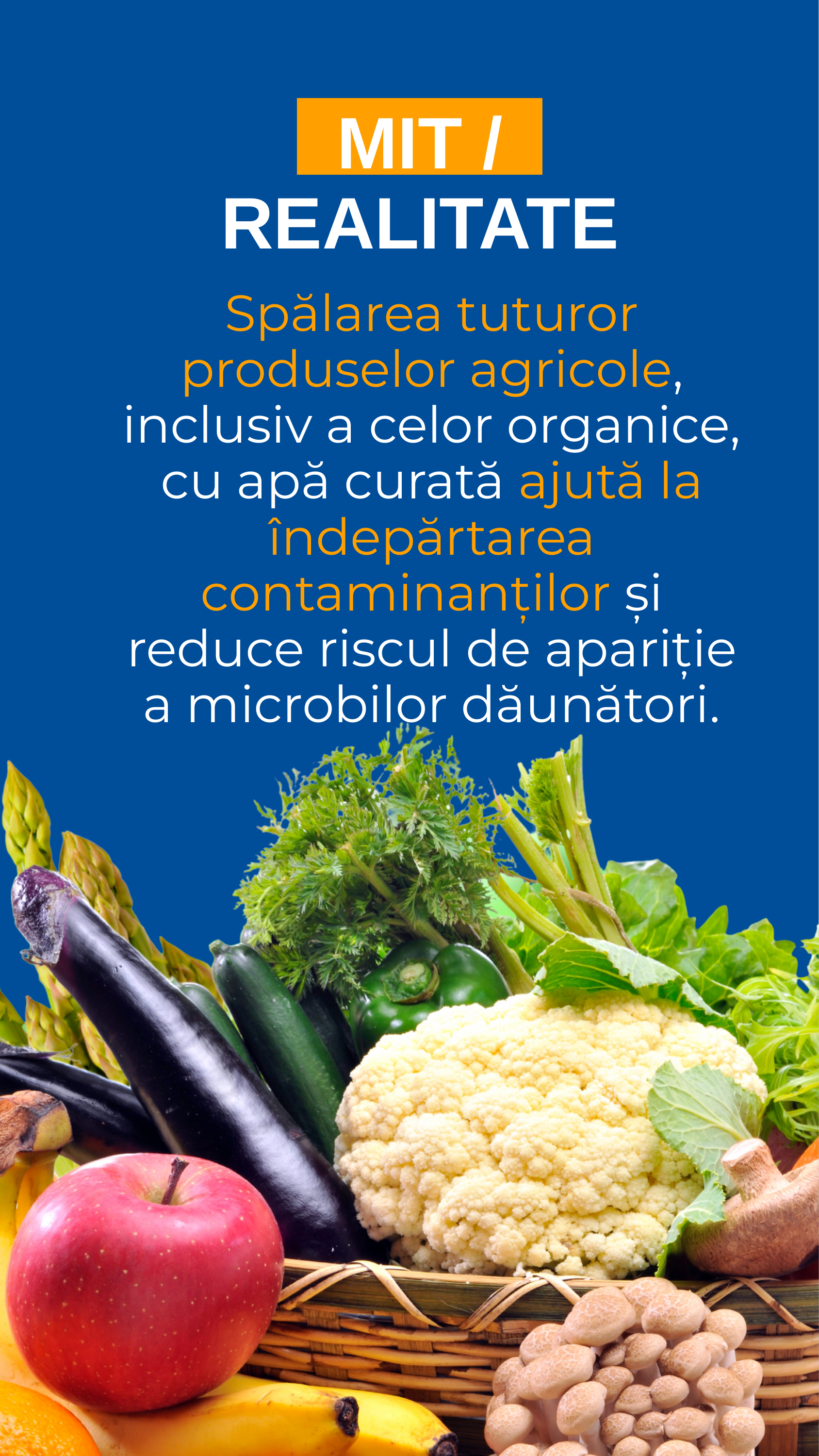

MIT / REALITATE

Spălarea tuturor produselor agricole, inclusiv a celor organice, cu apă curată ajută la îndepărtarea contaminanților și reduce riscul de apariție a microbilor dăunători.